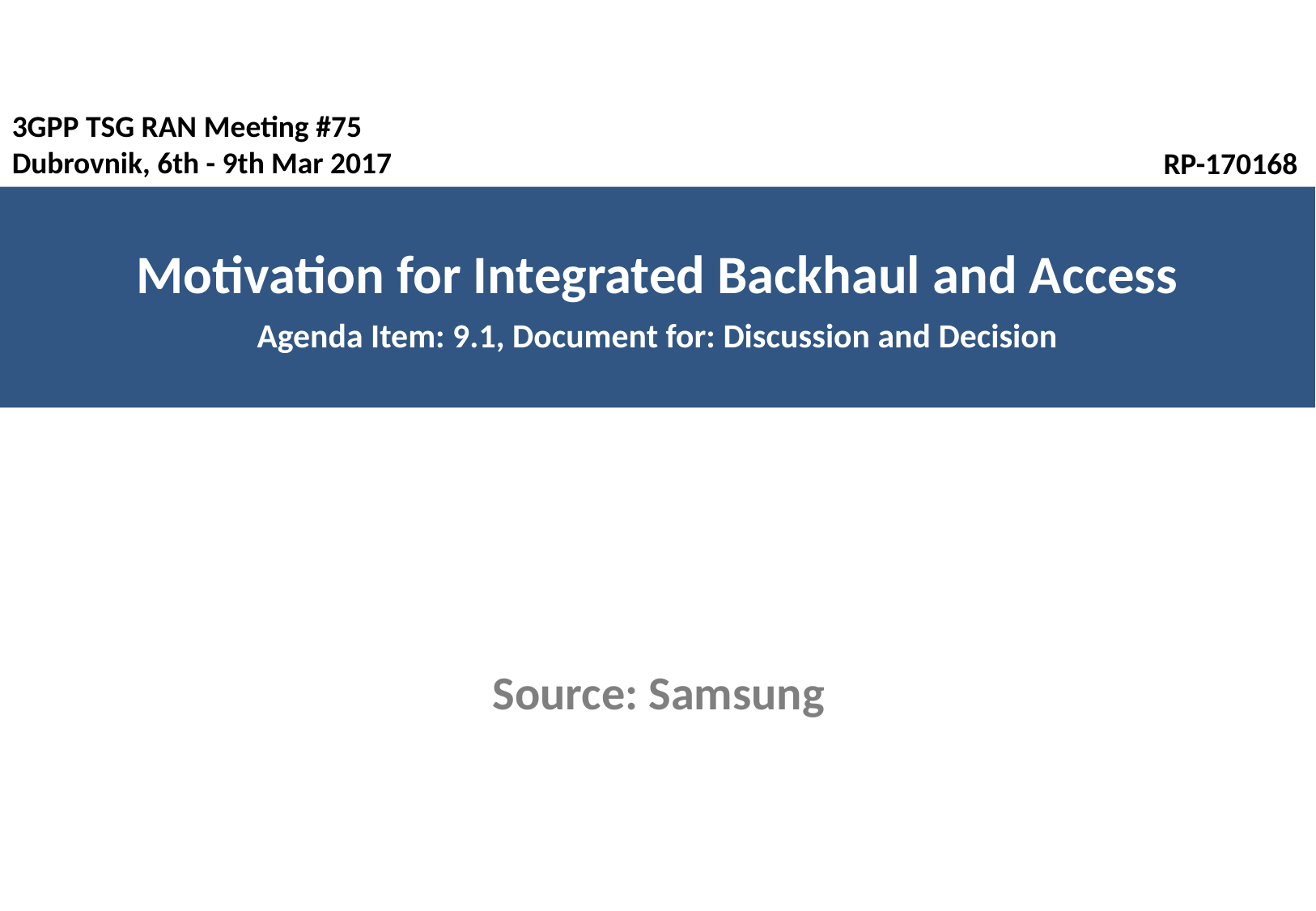

3GPP TSG RAN Meeting #75
Dubrovnik, 6th - 9th Mar 2017
RP-170168
Motivation for Integrated Backhaul and Access
Agenda Item: 9.1, Document for: Discussion and Decision
Source: Samsung